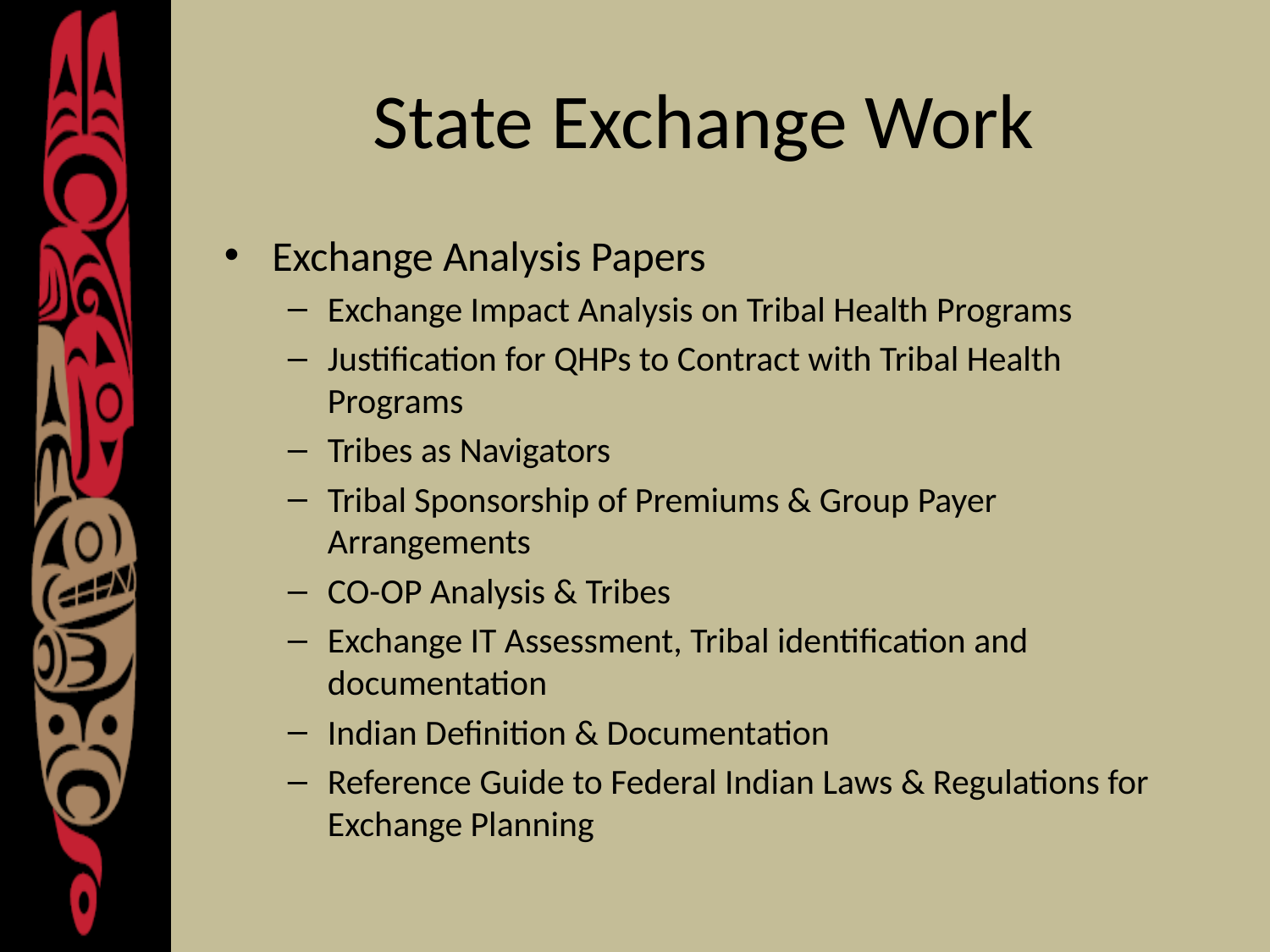

# State Exchange Work
Exchange Analysis Papers
Exchange Impact Analysis on Tribal Health Programs
Justification for QHPs to Contract with Tribal Health Programs
Tribes as Navigators
Tribal Sponsorship of Premiums & Group Payer Arrangements
CO-OP Analysis & Tribes
Exchange IT Assessment, Tribal identification and documentation
Indian Definition & Documentation
Reference Guide to Federal Indian Laws & Regulations for Exchange Planning